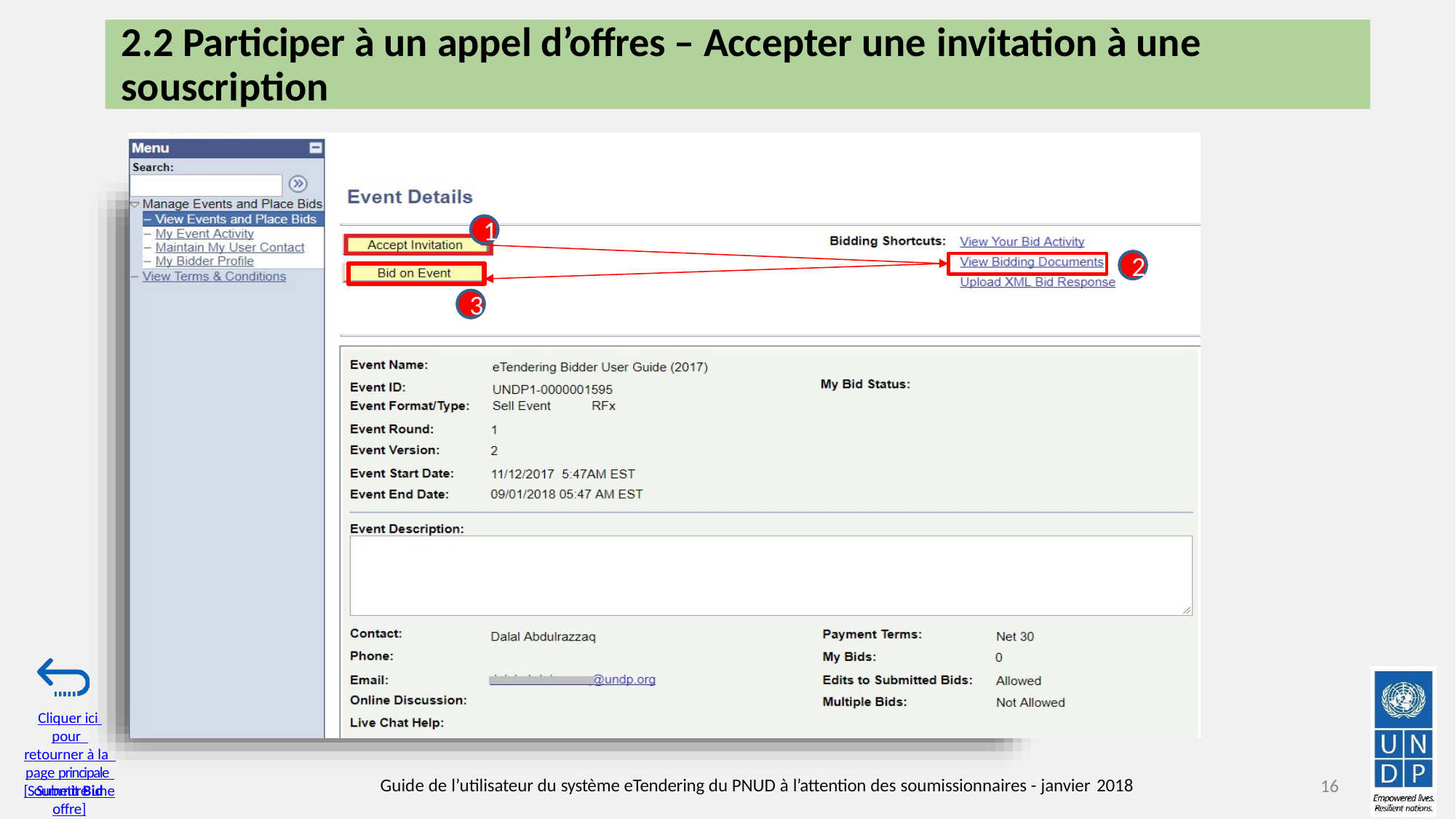

2.2 Participer à un appel d’offres – Accepter une invitation à une souscription

1
2

3

Cliquer ici pour  retourner à la  page principale  Submit Bid
Guide de l’utilisateur du système eTendering du PNUD à l’attention des soumissionnaires - janvier 2018
16
[Soumettre une
offre]